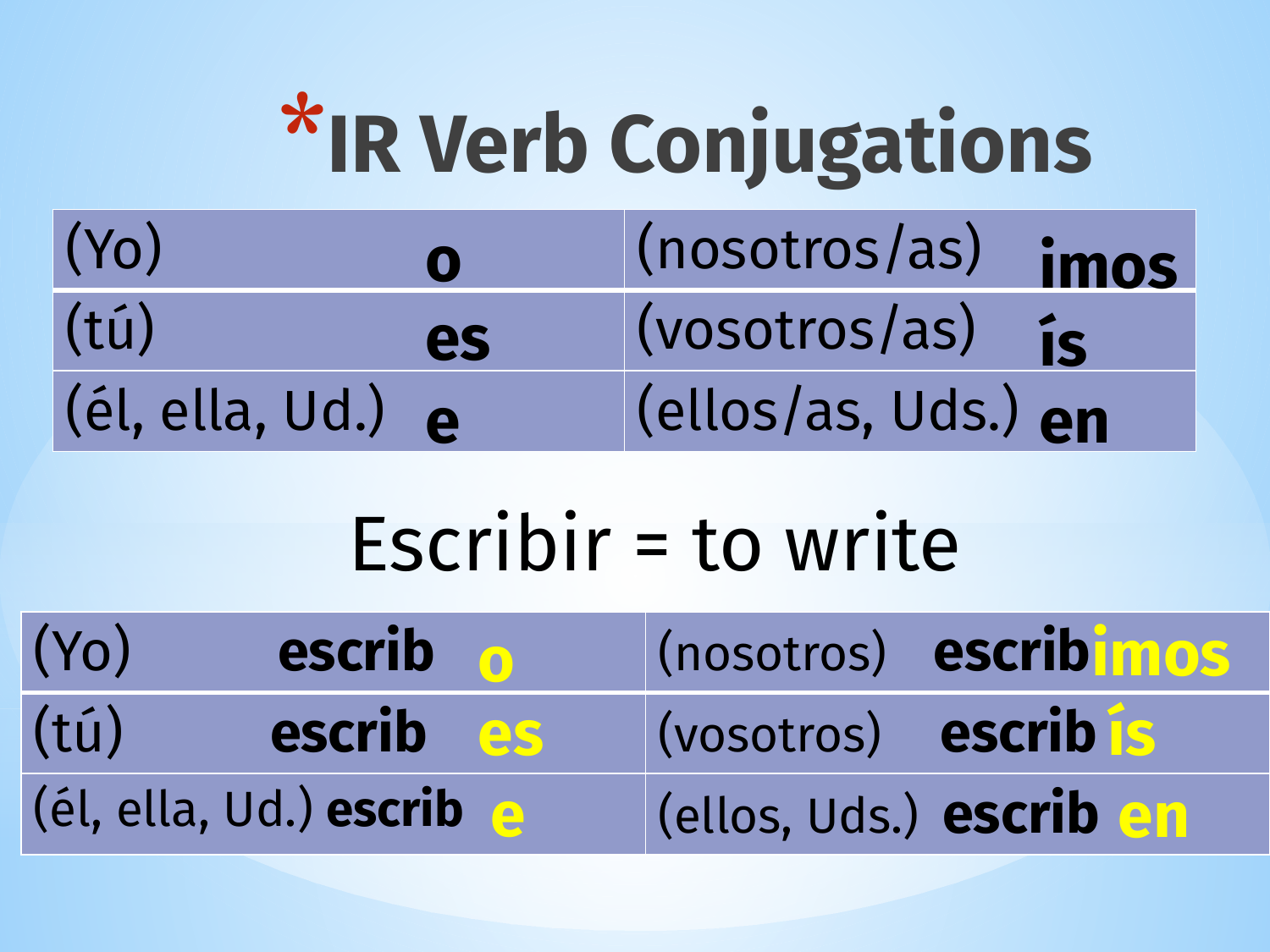

IR Verb Conjugations
| (Yo) | (nosotros/as) |
| --- | --- |
| (tú) | (vosotros/as) |
| (él, ella, Ud.) | (ellos/as, Uds.) |
o
imos
es
ís
e
en
Escribir = to write
imos
# -ER Verb Conjugations
| (Yo) escrib | (nosotros) escrib |
| --- | --- |
| (tú) escrib | (vosotros) escrib |
| (él, ella, Ud.) escrib | (ellos, Uds.) escrib |
o
ís
es
e
en